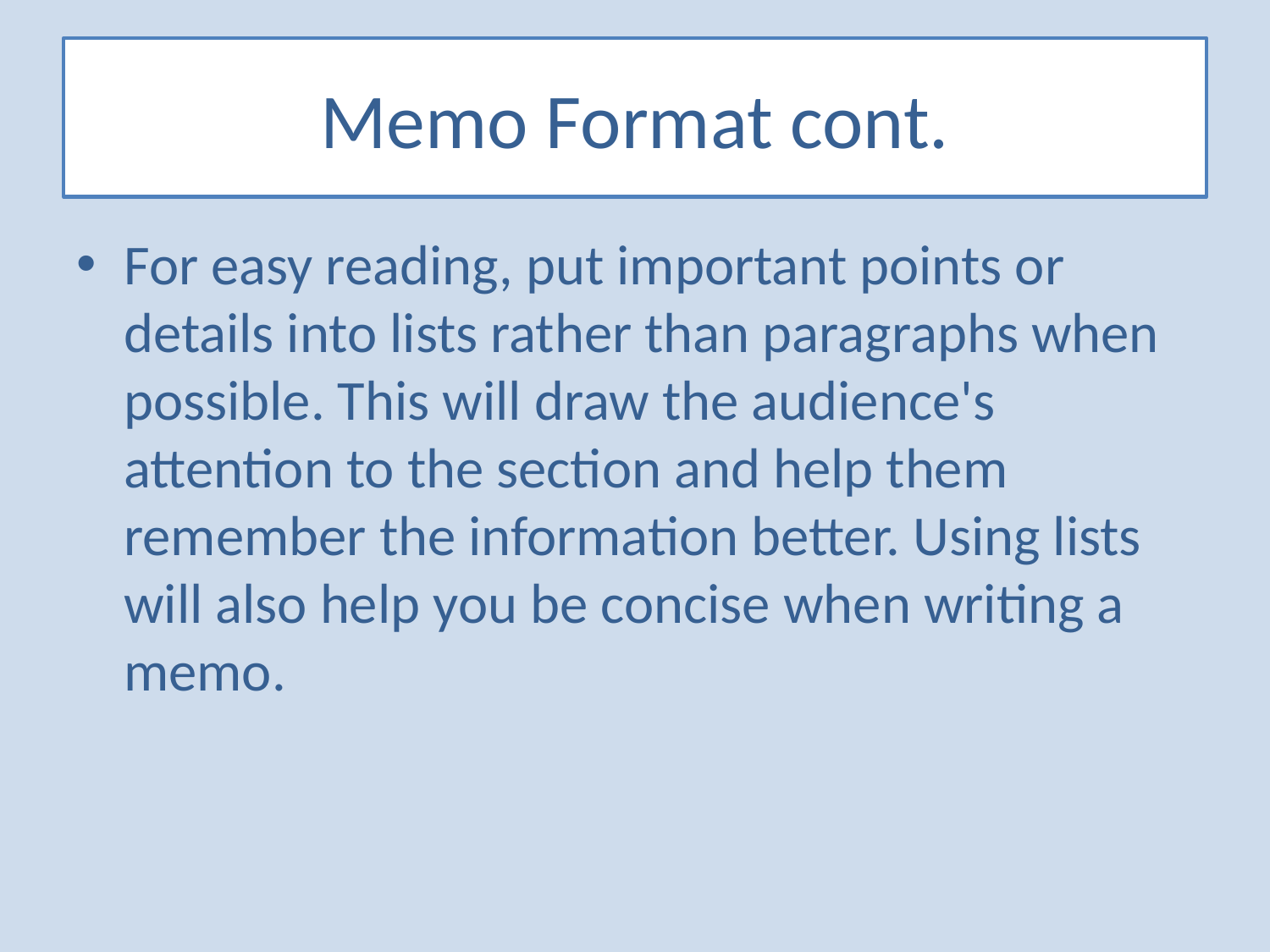

# Memo Format cont.
For easy reading, put important points or details into lists rather than paragraphs when possible. This will draw the audience's attention to the section and help them remember the information better. Using lists will also help you be concise when writing a memo.